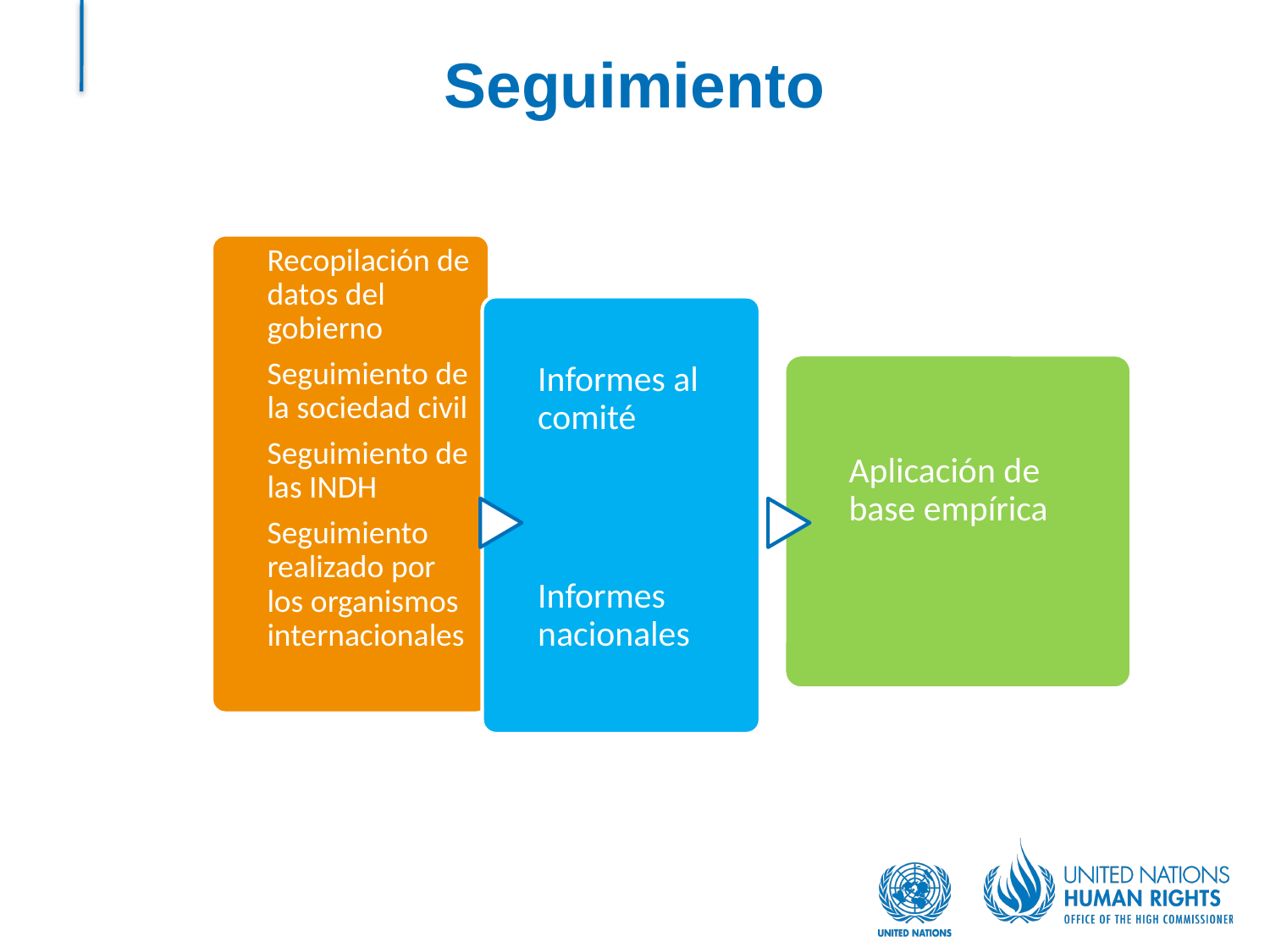

# Seguimiento

Recopilación de datos del gobierno
Seguimiento de la sociedad civil
Seguimiento de las INDH
Seguimiento realizado por los organismos internacionales

Informes al comité

Informes nacionales

Aplicación de base empírica